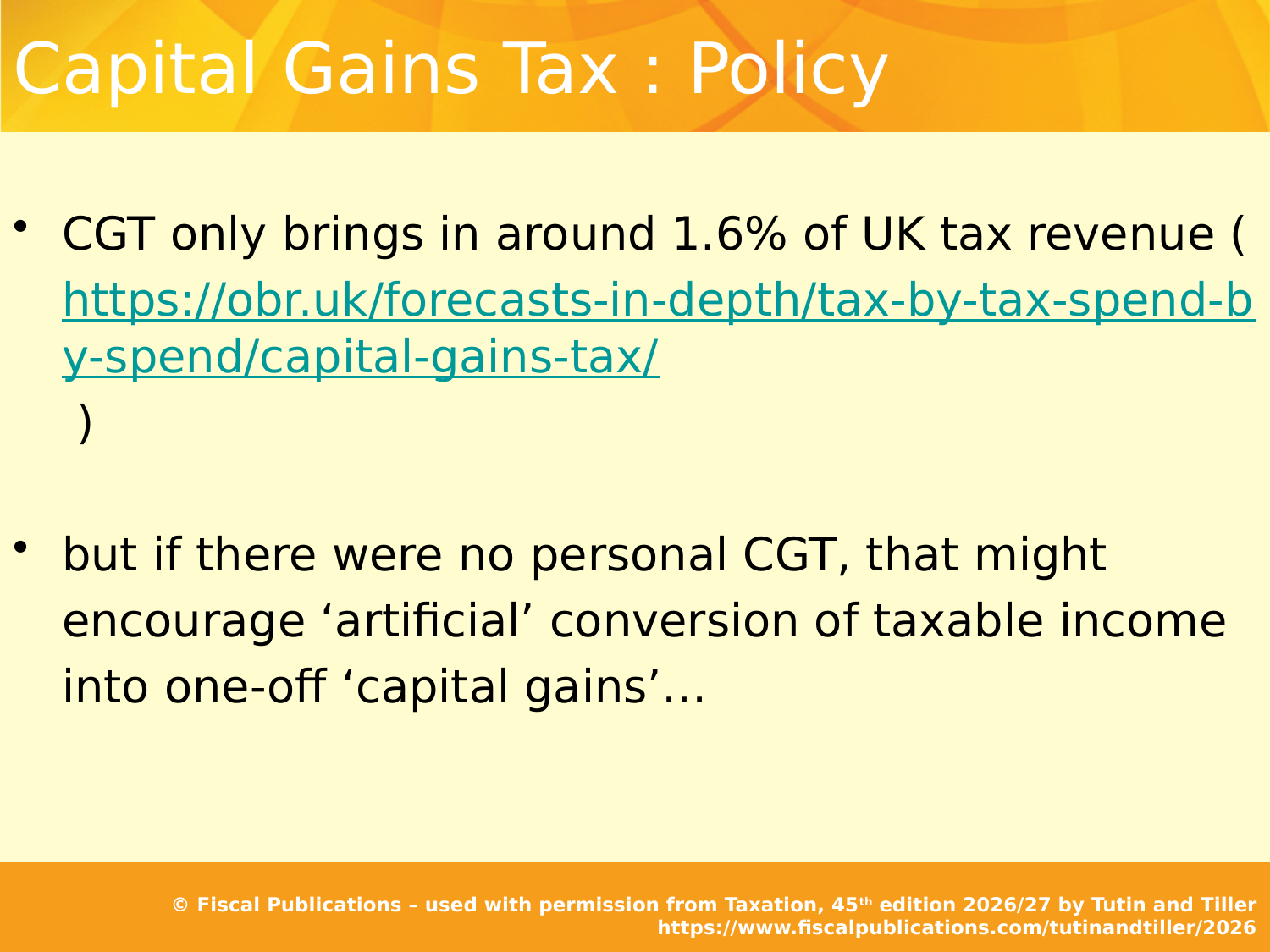

# Capital Gains Tax : Policy

CGT only brings in around 1.6% of UK tax revenue (https://obr.uk/forecasts-in-depth/tax-by-tax-spend-by-spend/capital-gains-tax/ )

but if there were no personal CGT, that might encourage ‘artificial’ conversion of taxable income into one-off ‘capital gains’…